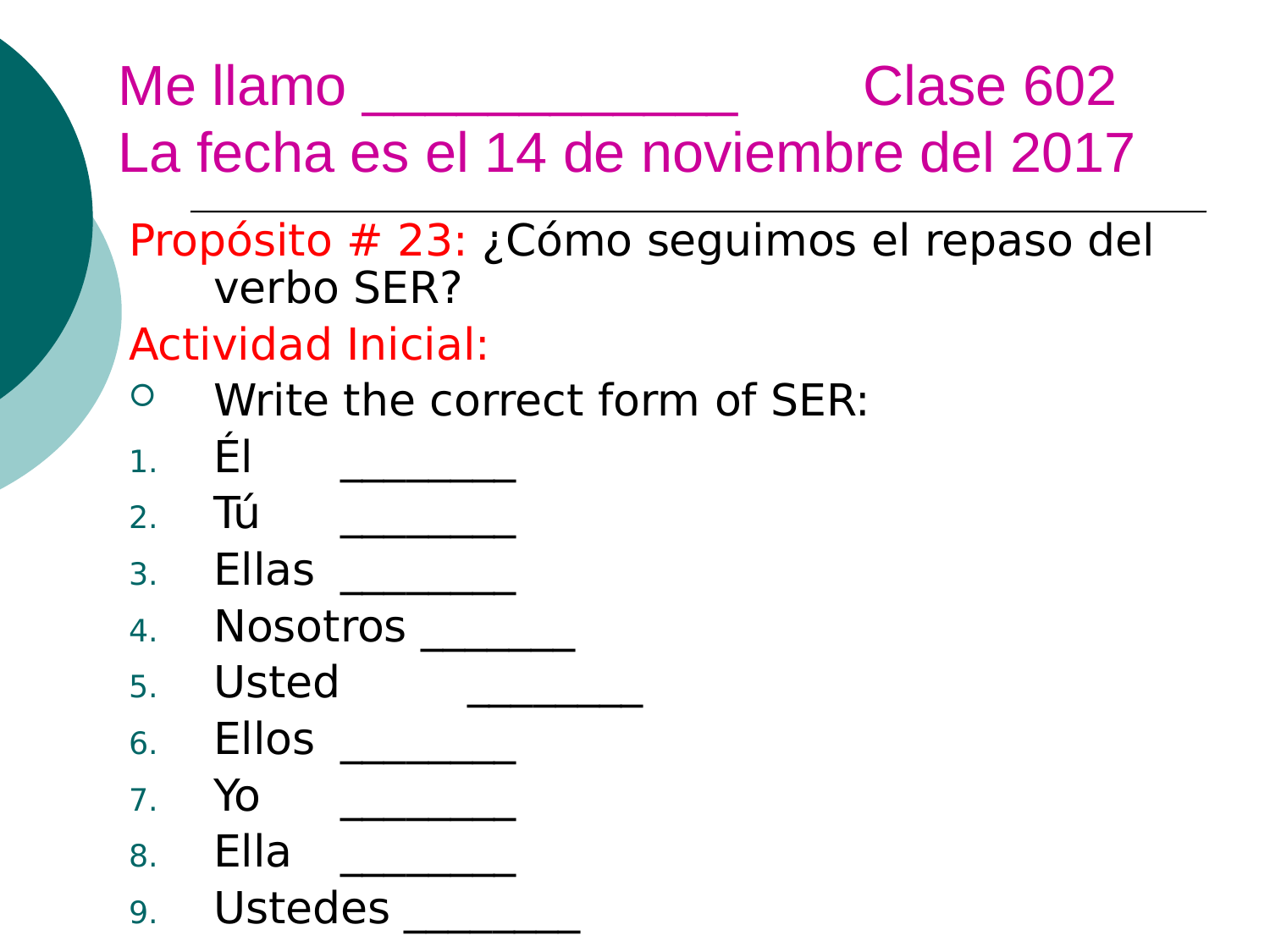

Me llamo ____________        Clase 602
La fecha es el 14 de noviembre del 2017
Propósito # 23: ¿Cómo seguimos el repaso del verbo SER?
Actividad Inicial:
Write the correct form of SER:
Él 	________
Tú 	________
Ellas	________
Nosotros _______
Usted 	________
Ellos 	________
Yo 	________
Ella 	________
Ustedes ________